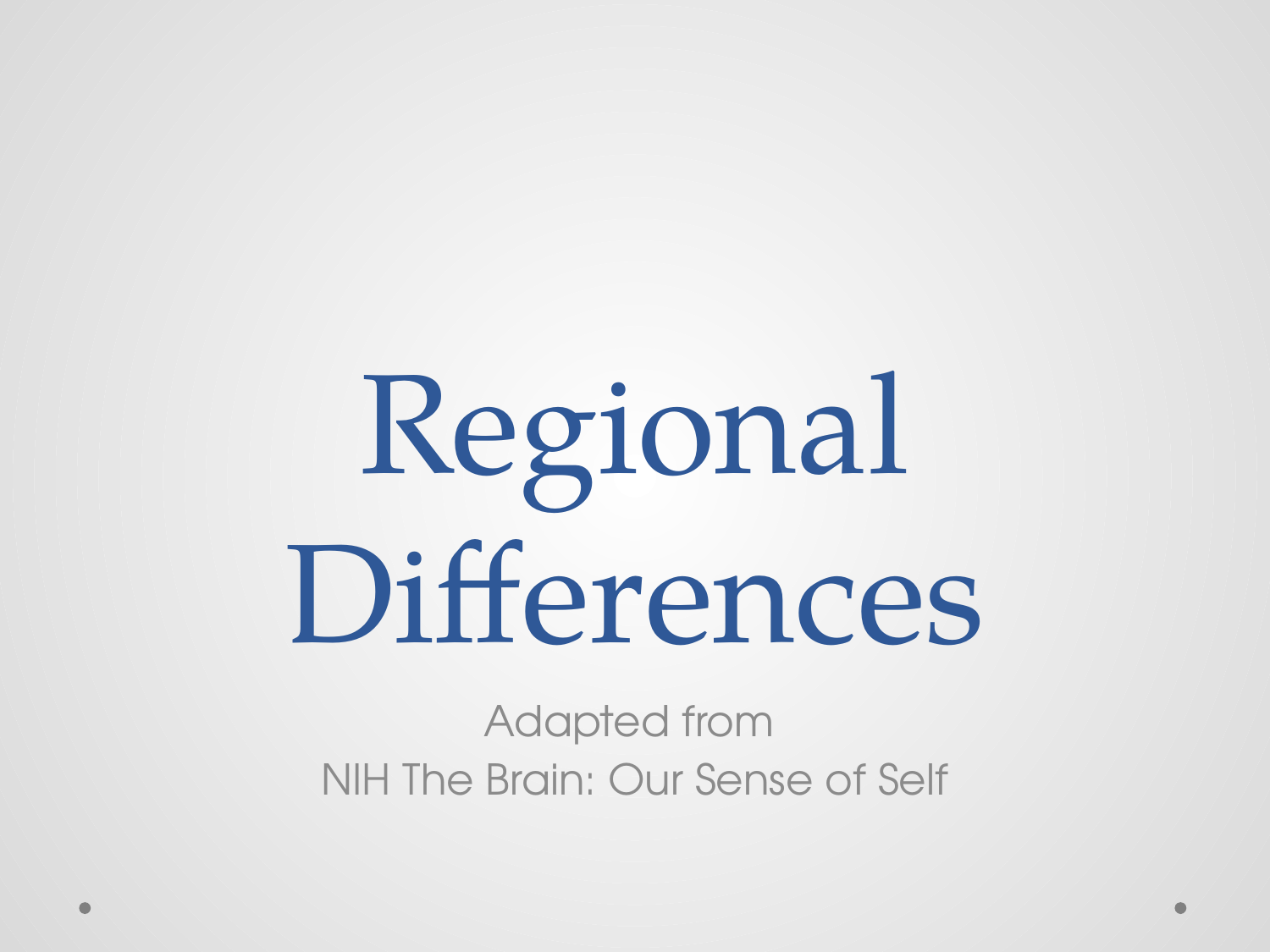

# Regional Differences
Adapted from
NIH The Brain: Our Sense of Self